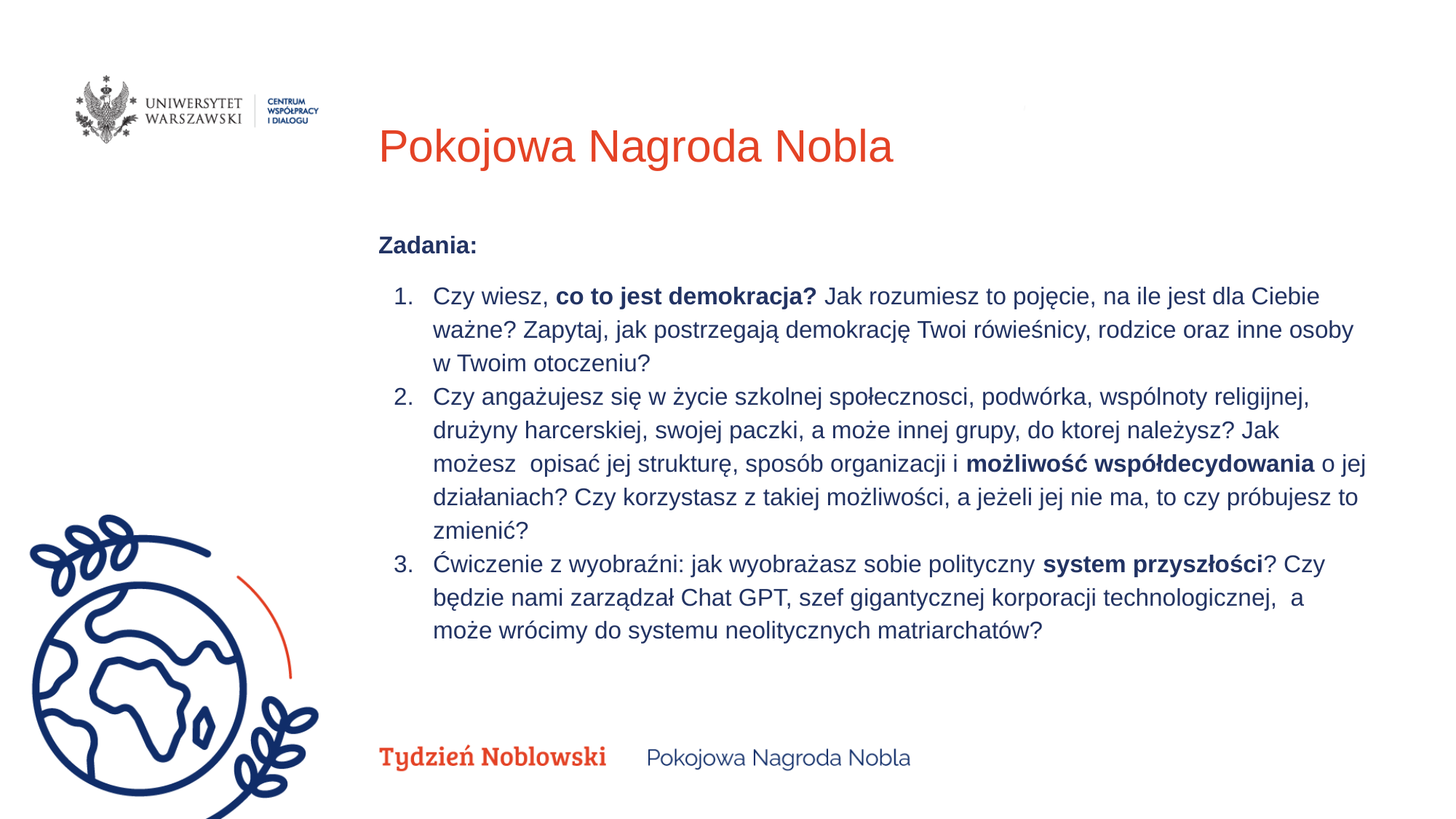

Pokojowa Nagroda Nobla
Zadania:
Czy wiesz, co to jest demokracja? Jak rozumiesz to pojęcie, na ile jest dla Ciebie ważne? Zapytaj, jak postrzegają demokrację Twoi rówieśnicy, rodzice oraz inne osoby w Twoim otoczeniu?
Czy angażujesz się w życie szkolnej społecznosci, podwórka, wspólnoty religijnej, drużyny harcerskiej, swojej paczki, a może innej grupy, do ktorej należysz? Jak możesz  opisać jej strukturę, sposób organizacji i możliwość współdecydowania o jej działaniach? Czy korzystasz z takiej możliwości, a jeżeli jej nie ma, to czy próbujesz to zmienić?
Ćwiczenie z wyobraźni: jak wyobrażasz sobie polityczny system przyszłości? Czy będzie nami zarządzał Chat GPT, szef gigantycznej korporacji technologicznej,  a może wrócimy do systemu neolitycznych matriarchatów?